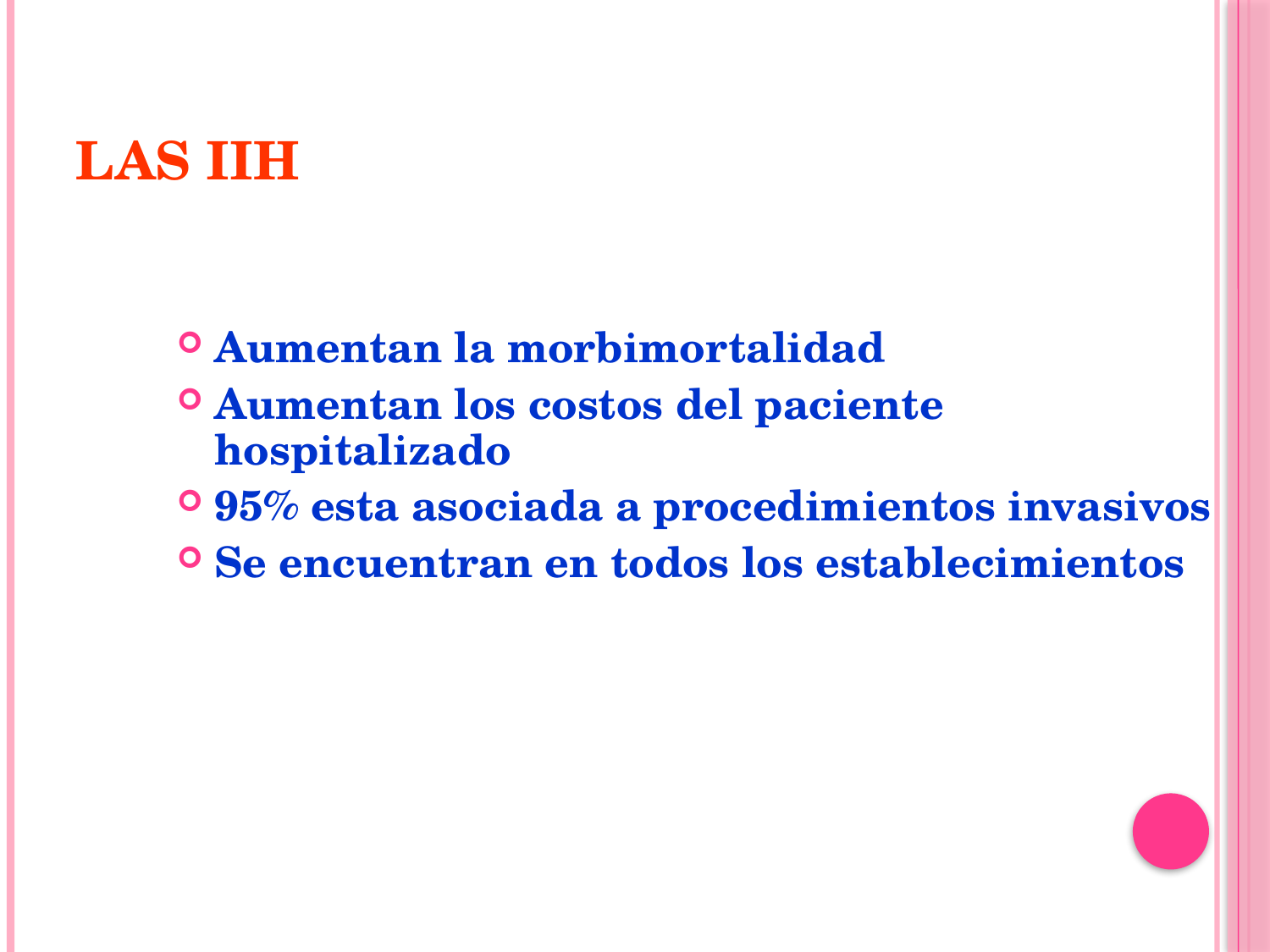

# LAS IIH
Aumentan la morbimortalidad
Aumentan los costos del paciente hospitalizado
95% esta asociada a procedimientos invasivos
Se encuentran en todos los establecimientos